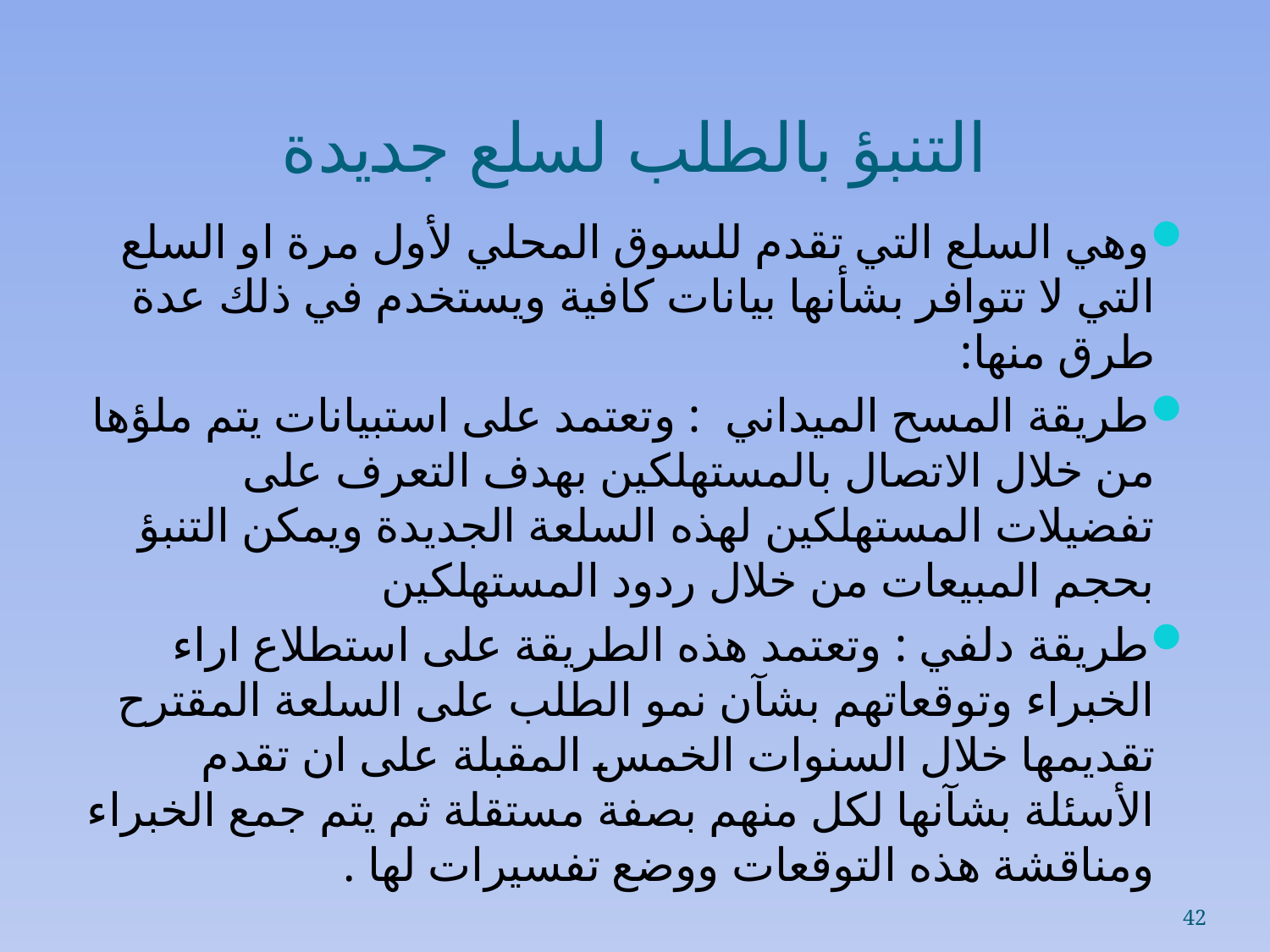

# التنبؤ بالطلب لسلع جديدة
وهي السلع التي تقدم للسوق المحلي لأول مرة او السلع التي لا تتوافر بشأنها بيانات كافية ويستخدم في ذلك عدة طرق منها:
طريقة المسح الميداني  : وتعتمد على استبيانات يتم ملؤها من خلال الاتصال بالمستهلكين بهدف التعرف على تفضيلات المستهلكين لهذه السلعة الجديدة ويمكن التنبؤ بحجم المبيعات من خلال ردود المستهلكين
طريقة دلفي : وتعتمد هذه الطريقة على استطلاع اراء الخبراء وتوقعاتهم بشآن نمو الطلب على السلعة المقترح تقديمها خلال السنوات الخمس المقبلة على ان تقدم الأسئلة بشآنها لكل منهم بصفة مستقلة ثم يتم جمع الخبراء ومناقشة هذه التوقعات ووضع تفسيرات لها .

42